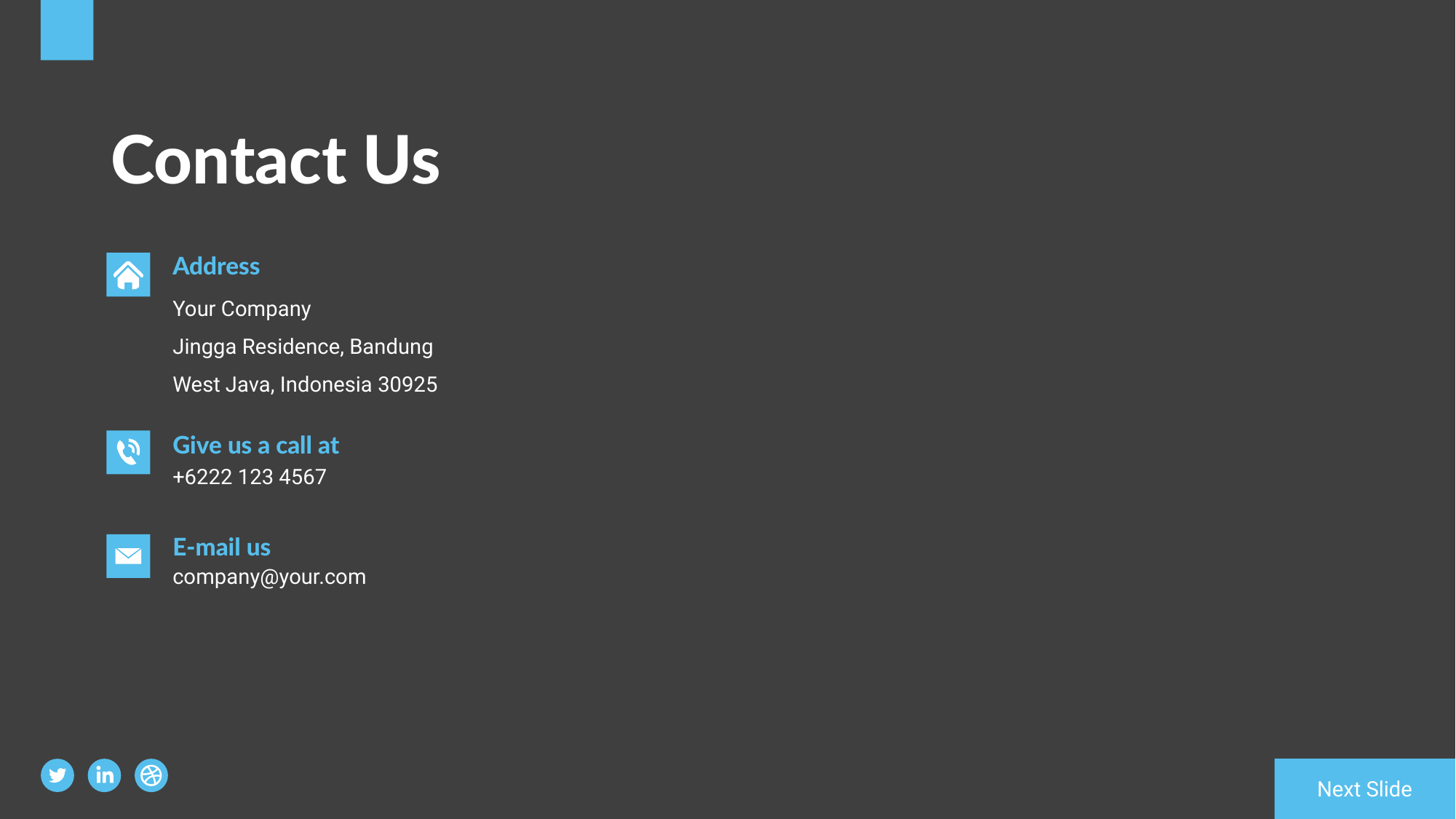

29

Contact Us
Address

Your Company
Jingga Residence, Bandung
West Java, Indonesia 30925
Give us a call at

+6222 123 4567
E-mail us

company@your.com

Next Slide